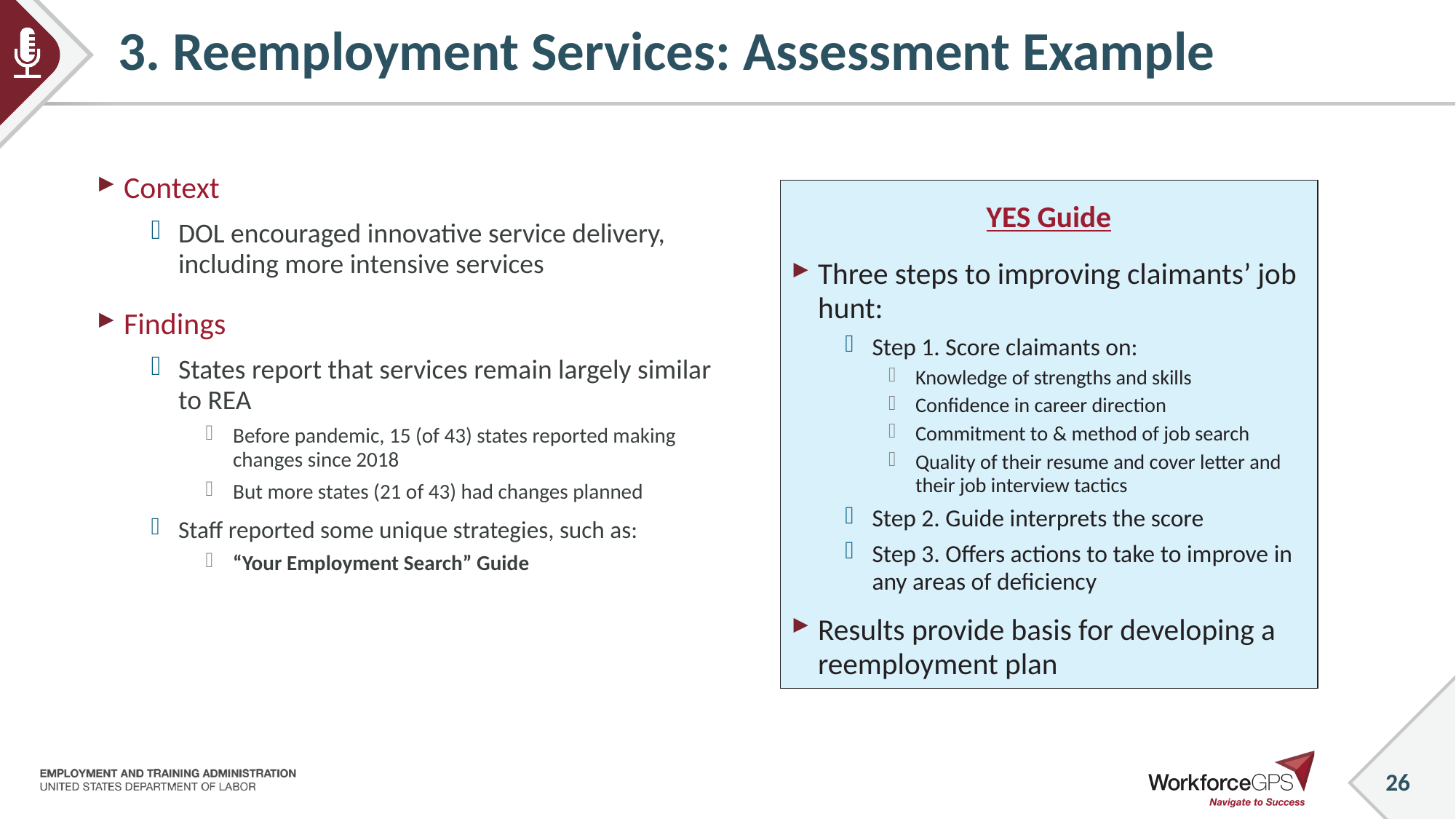

# 3. Reemployment Services: Assessment Example
Context
DOL encouraged innovative service delivery, including more intensive services
Findings
States report that services remain largely similar to REA
Before pandemic, 15 (of 43) states reported making changes since 2018
But more states (21 of 43) had changes planned
Staff reported some unique strategies, such as:
“Your Employment Search” Guide
What’s Next” card
To make referrals to partners more effective, staff in two states cite the value of “warm handoffs” to partner staff

YES Guide
Three steps to improving claimants’ job hunt:
Step 1. Score claimants on:
Knowledge of strengths and skills
Confidence in career direction
Commitment to & method of job search
Quality of their resume and cover letter and their job interview tactics
Step 2. Guide interprets the score
Step 3. Offers actions to take to improve in any areas of deficiency
Results provide basis for developing a reemployment plan
26